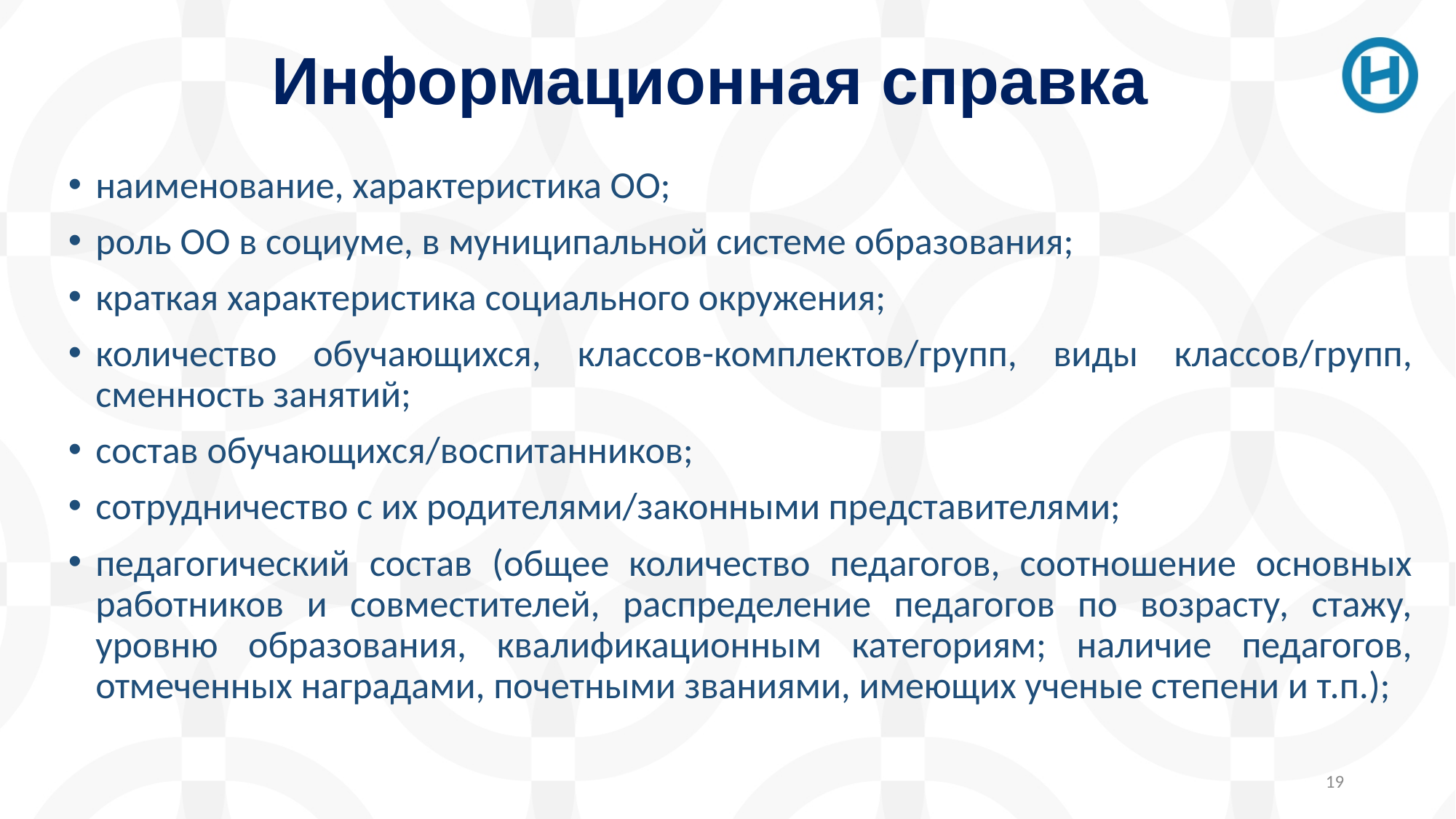

# Информационная справка
наименование, характеристика ОО;
роль ОО в социуме, в муниципальной системе образования;
краткая характеристика социального окружения;
количество обучающихся, классов-комплектов/групп, виды классов/групп, сменность занятий;
состав обучающихся/воспитанников;
сотрудничество с их родителями/законными представителями;
педагогический состав (общее количество педагогов, соотношение основных работников и совместителей, распределение педагогов по возрасту, стажу, уровню образования, квалификационным категориям; наличие педагогов, отмеченных наградами, почетными званиями, имеющих ученые степени и т.п.);
19